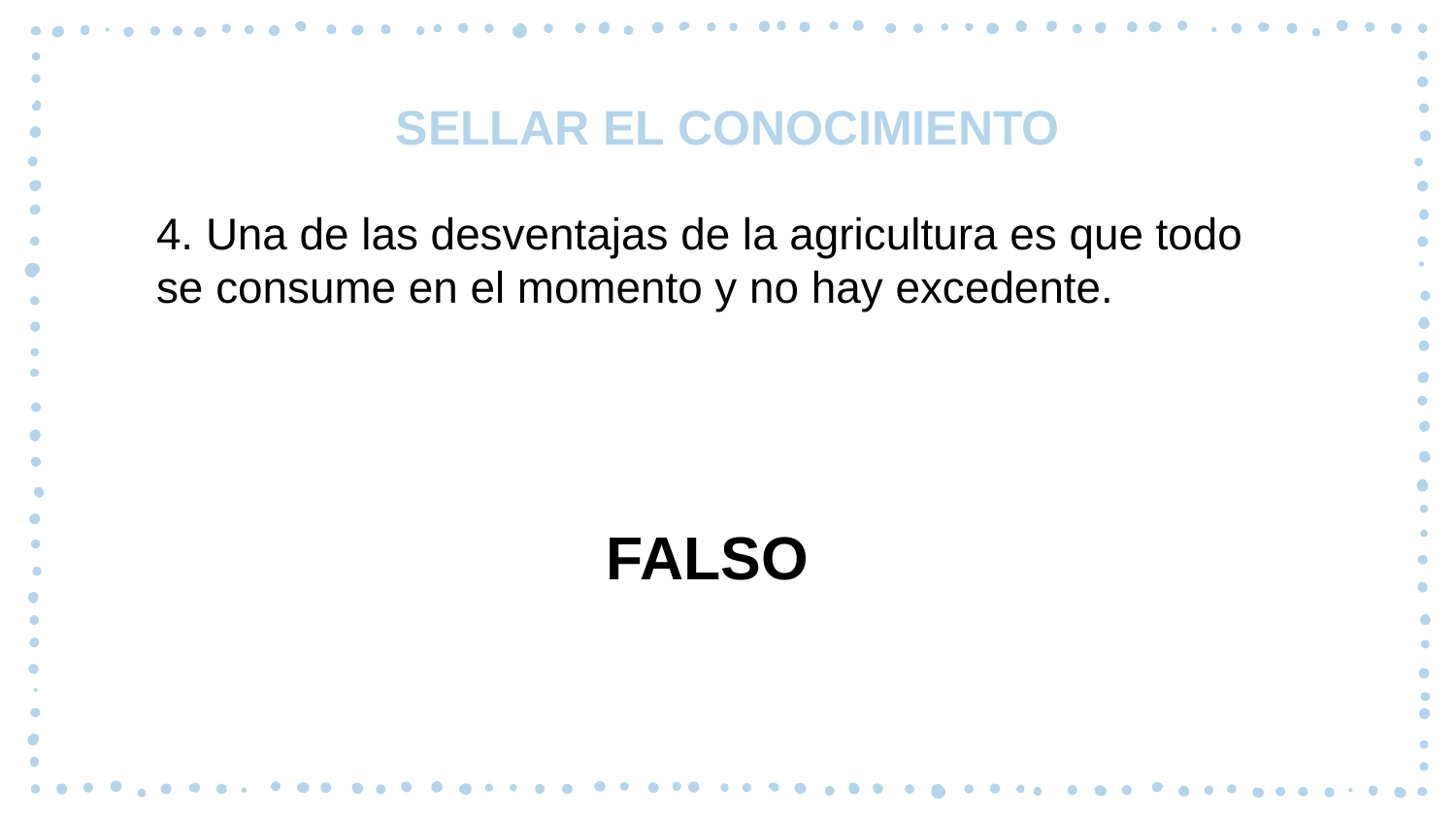

# SELLAR EL CONOCIMIENTO
4. Una de las desventajas de la agricultura es que todo se consume en el momento y no hay excedente.

FALSO